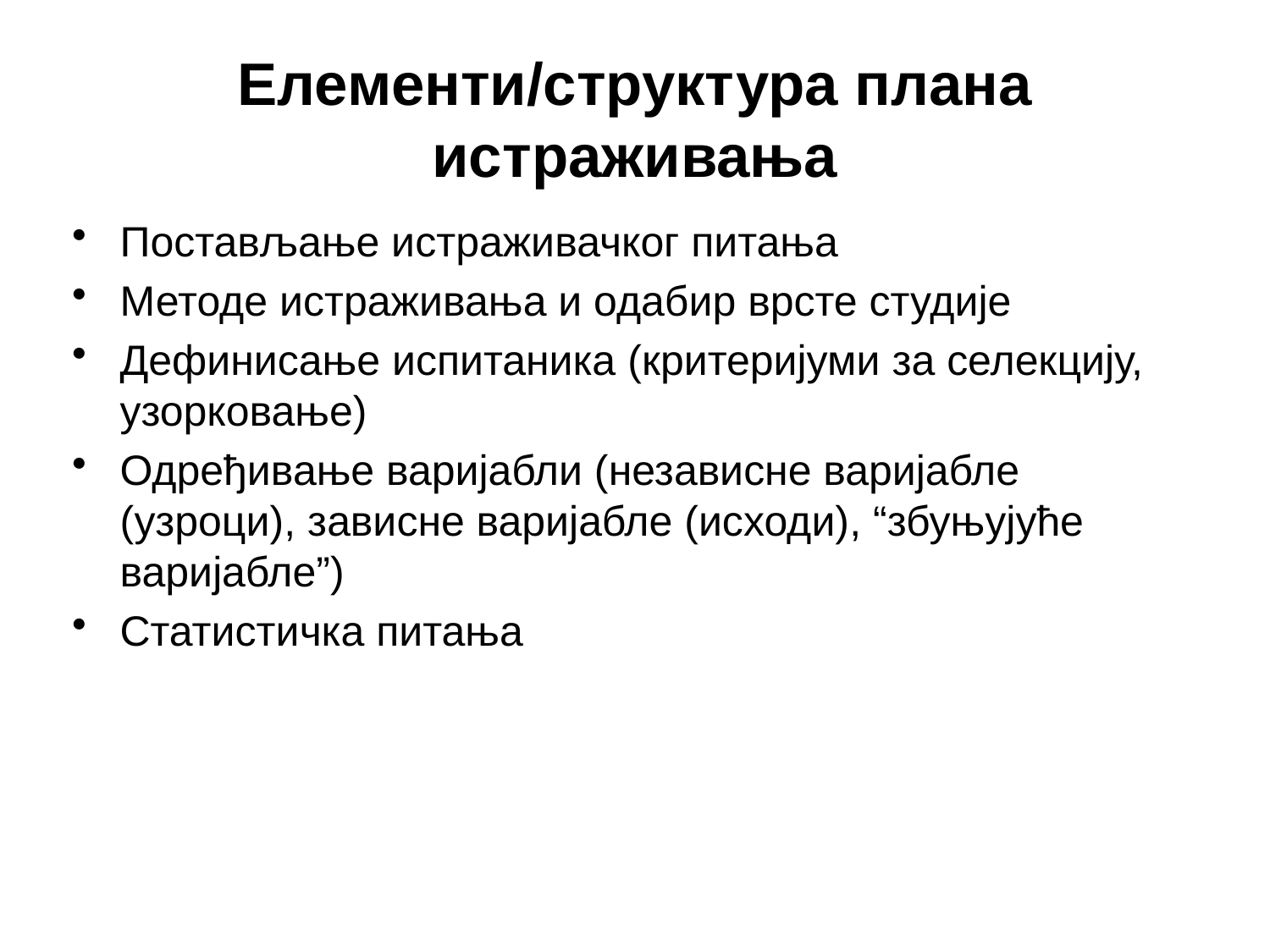

# Елементи/структура плана истраживања
Постављање истраживачког питања
Методе истрaживања и одабир врсте студије
Дефинисање испитаника (критеријуми за селекцију, узорковање)
Одређивање варијабли (независне варијабле (узроци), зависне варијабле (исходи), “збуњујуће варијабле”)
Статистичка питања